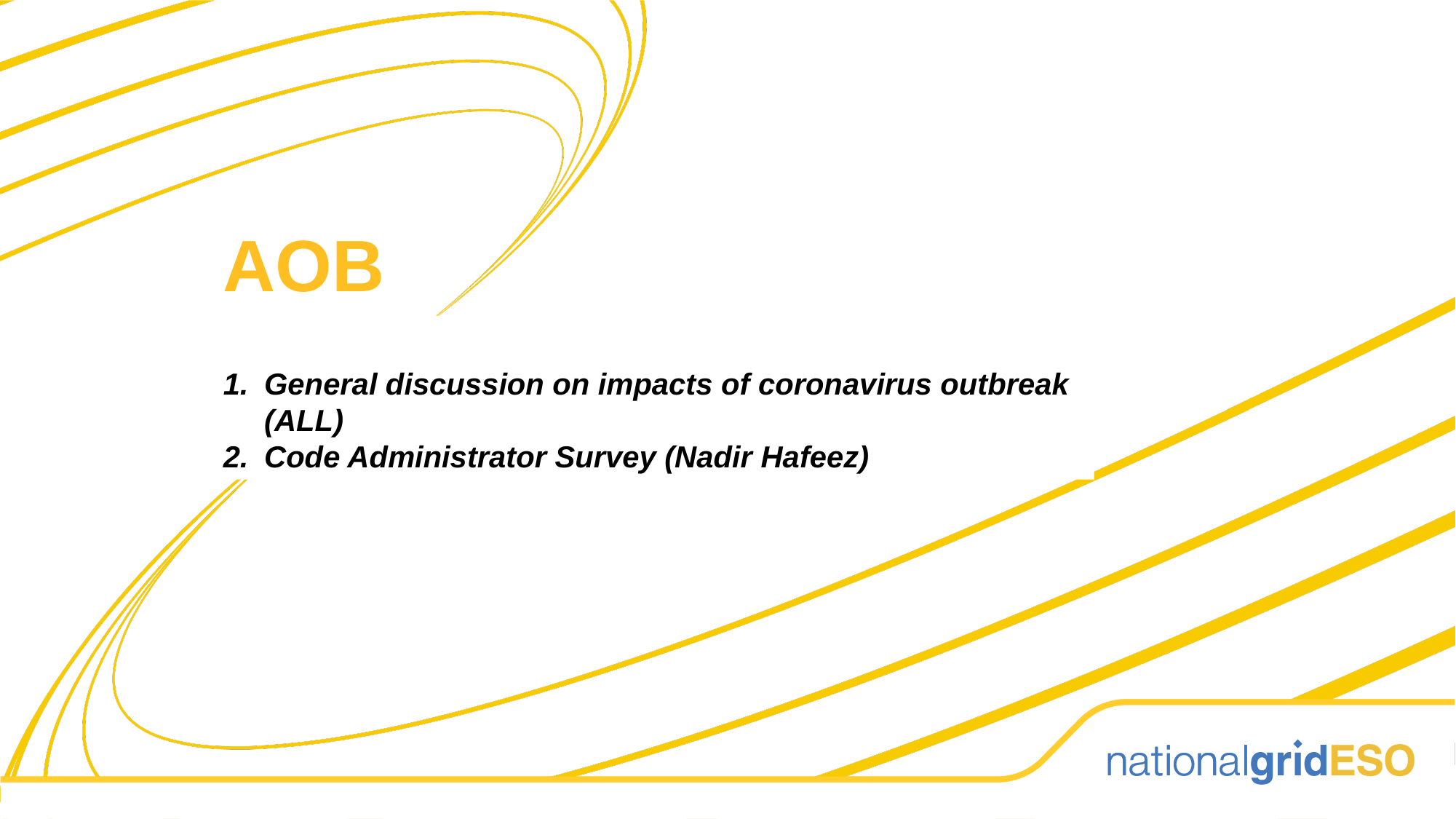

AOB

General discussion on impacts of coronavirus outbreak (ALL)
Code Administrator Survey (Nadir Hafeez)